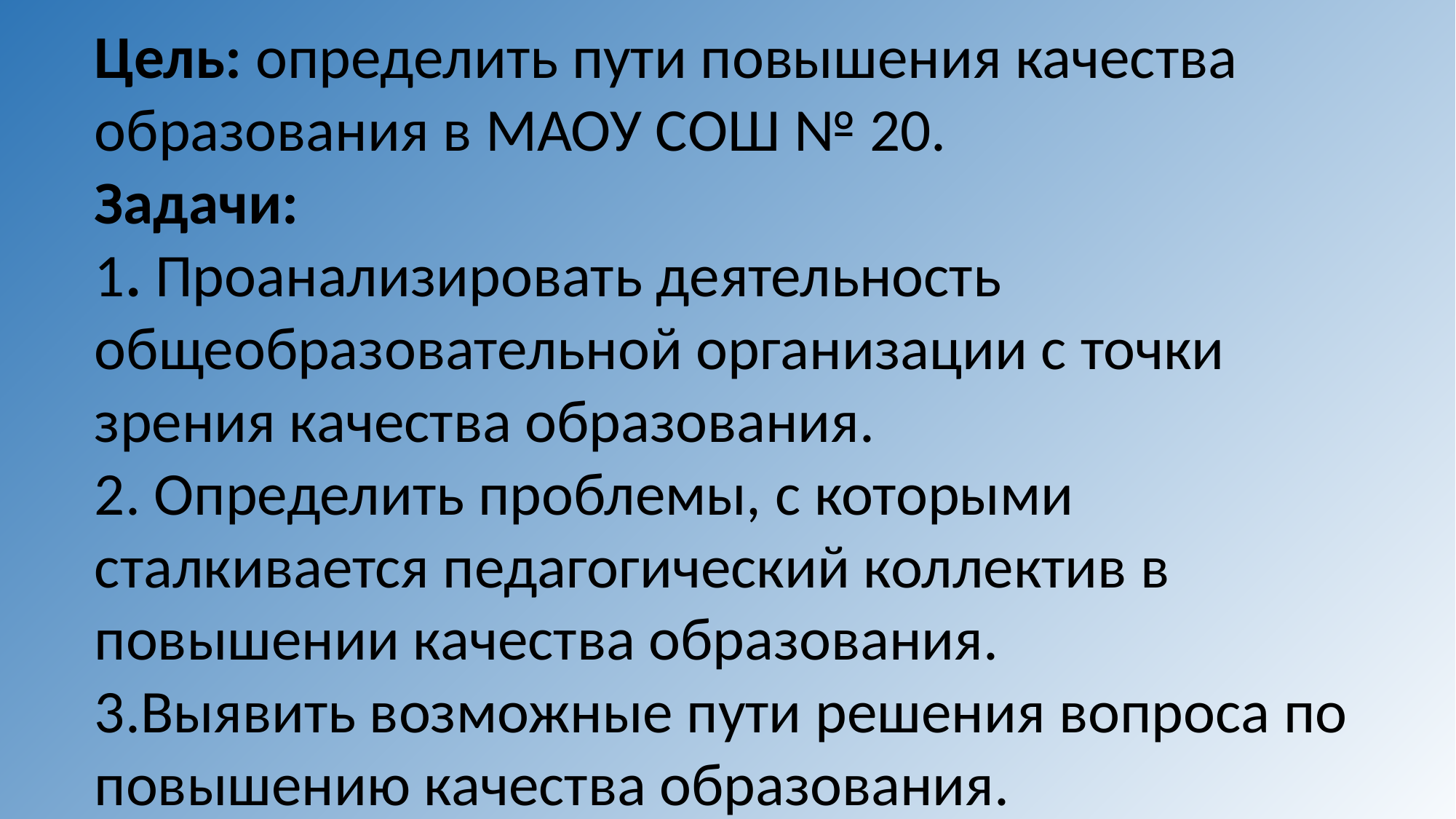

Цель: определить пути повышения качества образования в МАОУ СОШ № 20.
Задачи:
1. Проанализировать деятельность общеобразовательной организации с точки зрения качества образования.
2. Определить проблемы, с которыми сталкивается педагогический коллектив в повышении качества образования.
3.Выявить возможные пути решения вопроса по повышению качества образования.